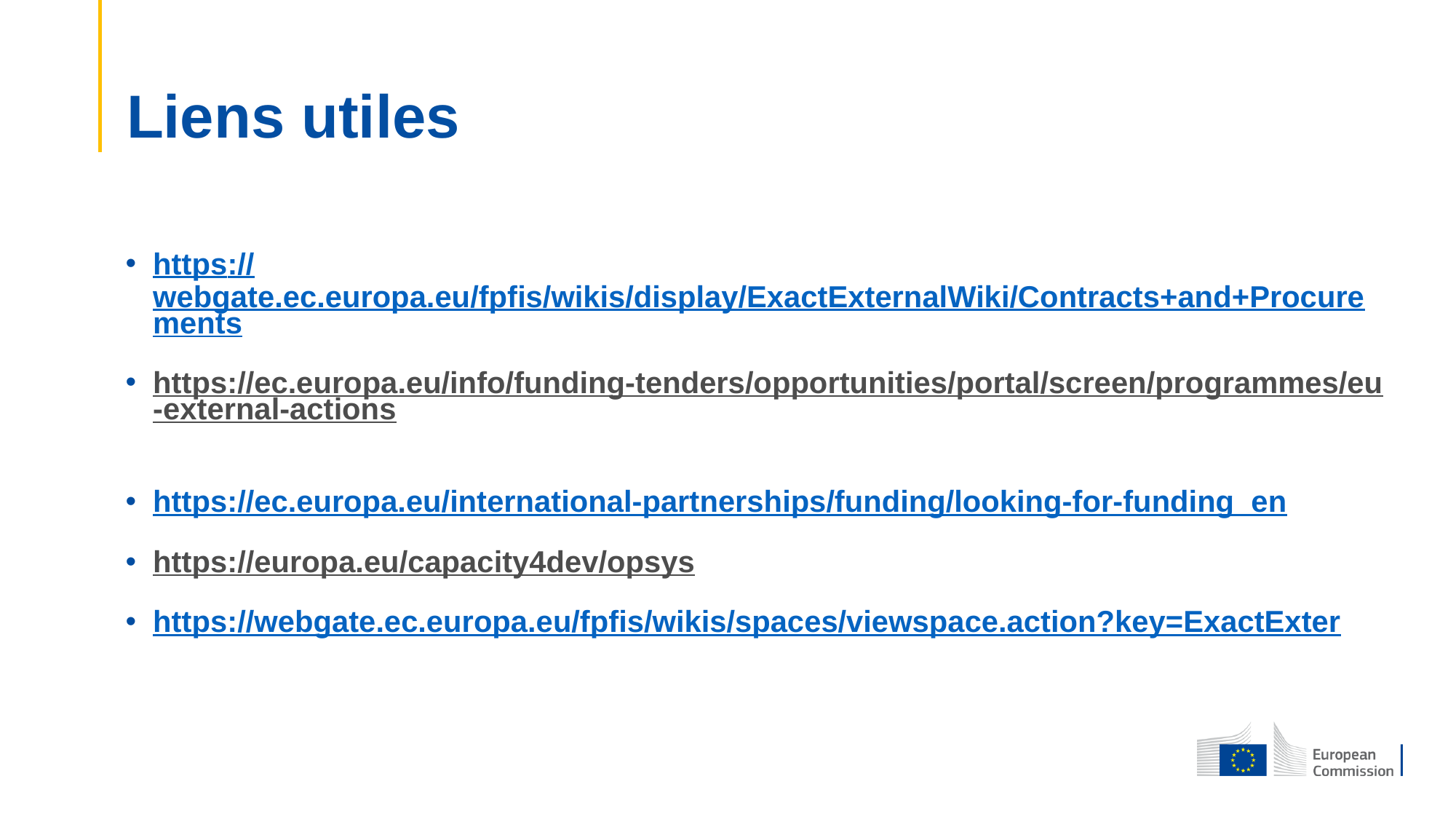

# Liens utiles

https://webgate.ec.europa.eu/fpfis/wikis/display/ExactExternalWiki/Contracts+and+Procurements
https://ec.europa.eu/info/funding-tenders/opportunities/portal/screen/programmes/eu-external-actions
https://ec.europa.eu/international-partnerships/funding/looking-for-funding_en
https://europa.eu/capacity4dev/opsys
https://webgate.ec.europa.eu/fpfis/wikis/spaces/viewspace.action?key=ExactExter